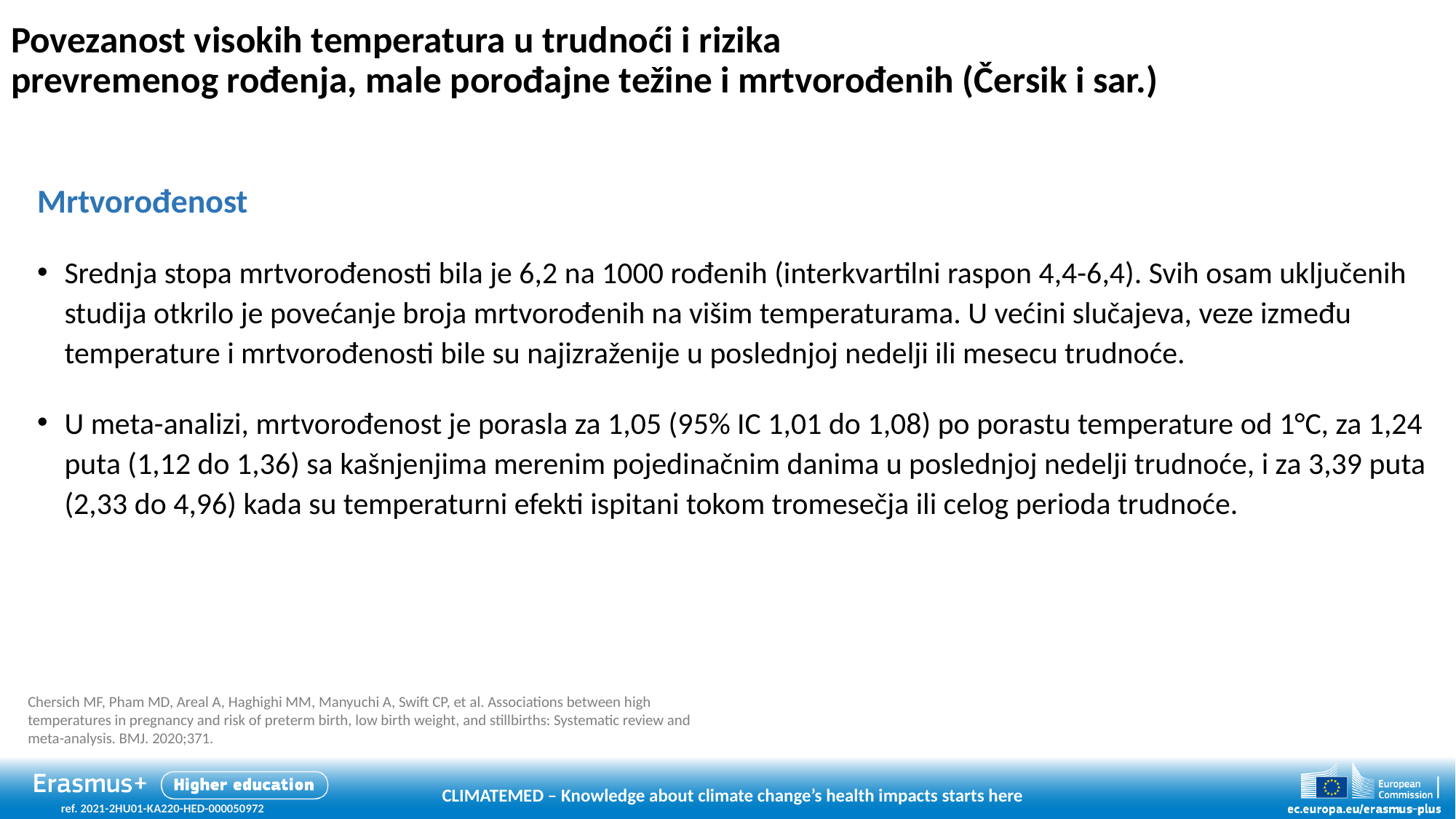

# Povezanost visokih temperatura u trudnoći i rizika prevremenog rođenja, male porođajne težine i mrtvorođenih (Čersik i sar.)
Mrtvorođenost
Srednja stopa mrtvorođenosti bila je 6,2 na 1000 rođenih (interkvartilni raspon 4,4-6,4). Svih osam uključenih studija otkrilo je povećanje broja mrtvorođenih na višim temperaturama. U većini slučajeva, veze između temperature i mrtvorođenosti bile su najizraženije u poslednjoj nedelji ili mesecu trudnoće.
U meta-analizi, mrtvorođenost je porasla za 1,05 (95% IC 1,01 do 1,08) po porastu temperature od 1°C, za 1,24 puta (1,12 do 1,36) sa kašnjenjima merenim pojedinačnim danima u poslednjoj nedelji trudnoće, i za 3,39 puta (2,33 do 4,96) kada su temperaturni efekti ispitani tokom tromesečja ili celog perioda trudnoće.
Chersich MF, Pham MD, Areal A, Haghighi MM, Manyuchi A, Swift CP, et al. Associations between high temperatures in pregnancy and risk of preterm birth, low birth weight, and stillbirths: Systematic review and meta-analysis. BMJ. 2020;371.